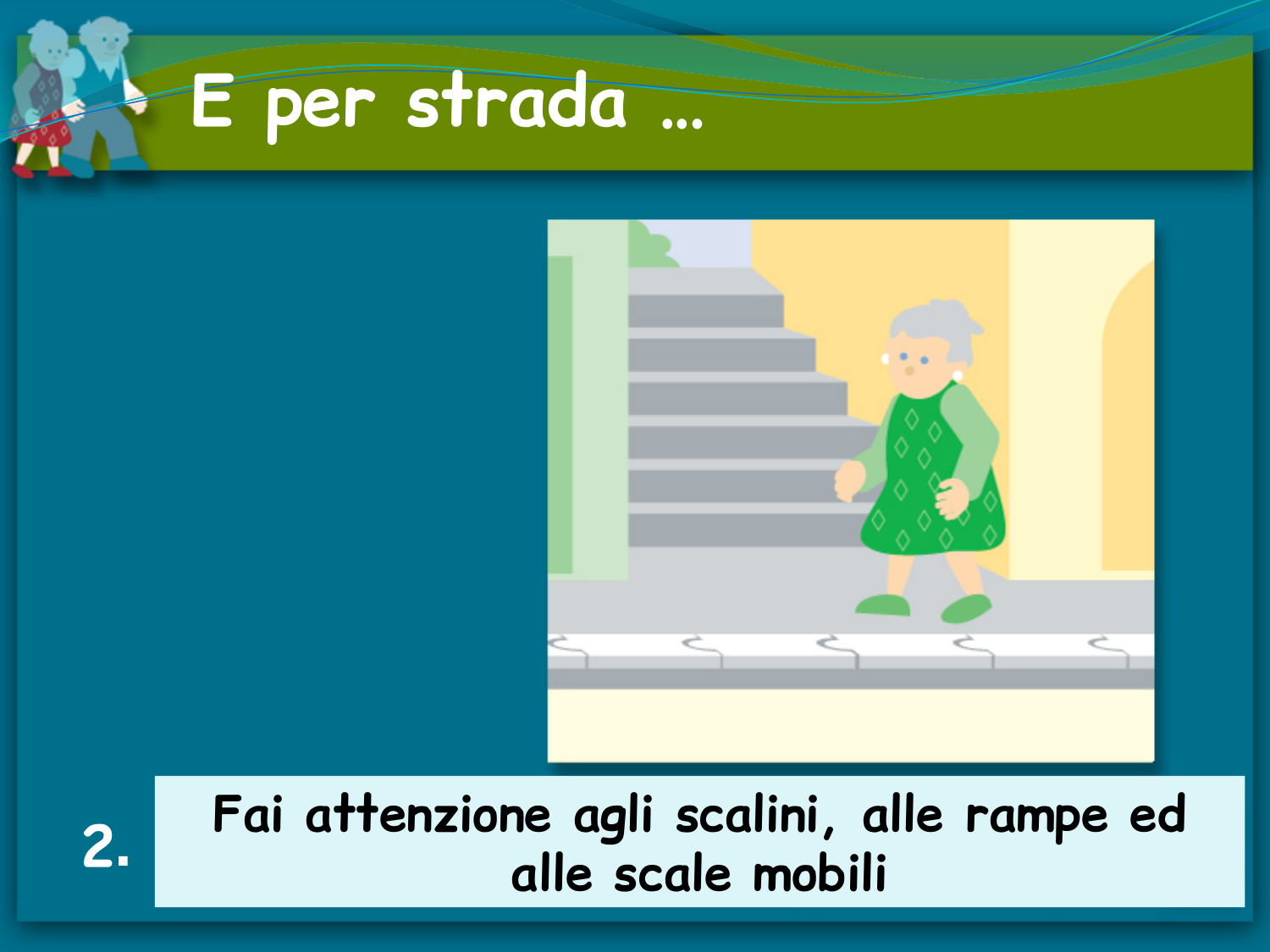

E per strada …
Fai attenzione agli scalini, alle rampe ed alle scale mobili
2.